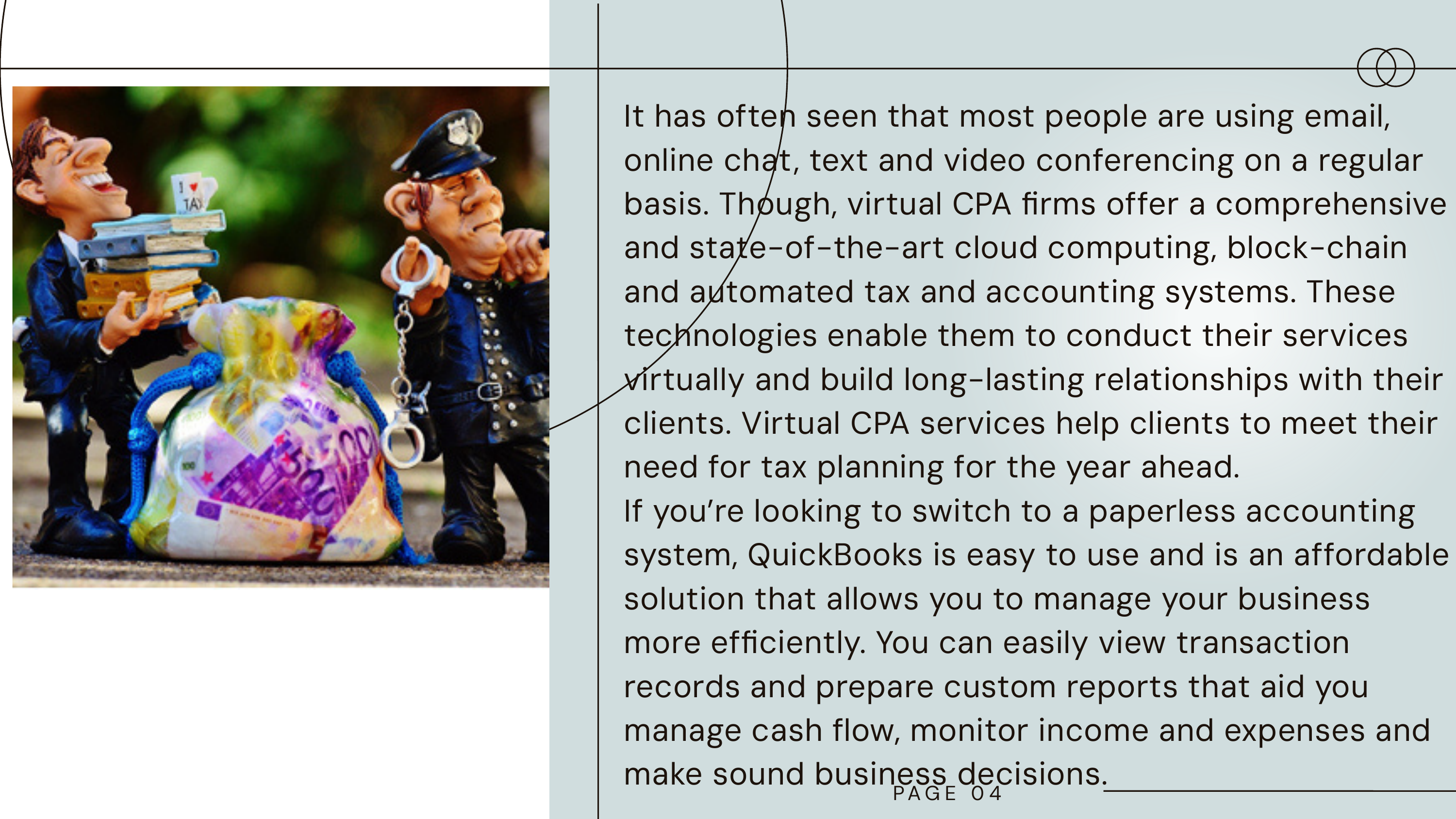

It has often seen that most people are using email, online chat, text and video conferencing on a regular basis. Though, virtual CPA firms offer a comprehensive and state-of-the-art cloud computing, block-chain and automated tax and accounting systems. These technologies enable them to conduct their services virtually and build long-lasting relationships with their clients. Virtual CPA services help clients to meet their need for tax planning for the year ahead.
If you’re looking to switch to a paperless accounting system, QuickBooks is easy to use and is an affordable solution that allows you to manage your business more efficiently. You can easily view transaction records and prepare custom reports that aid you manage cash flow, monitor income and expenses and make sound business decisions.
PAGE 04